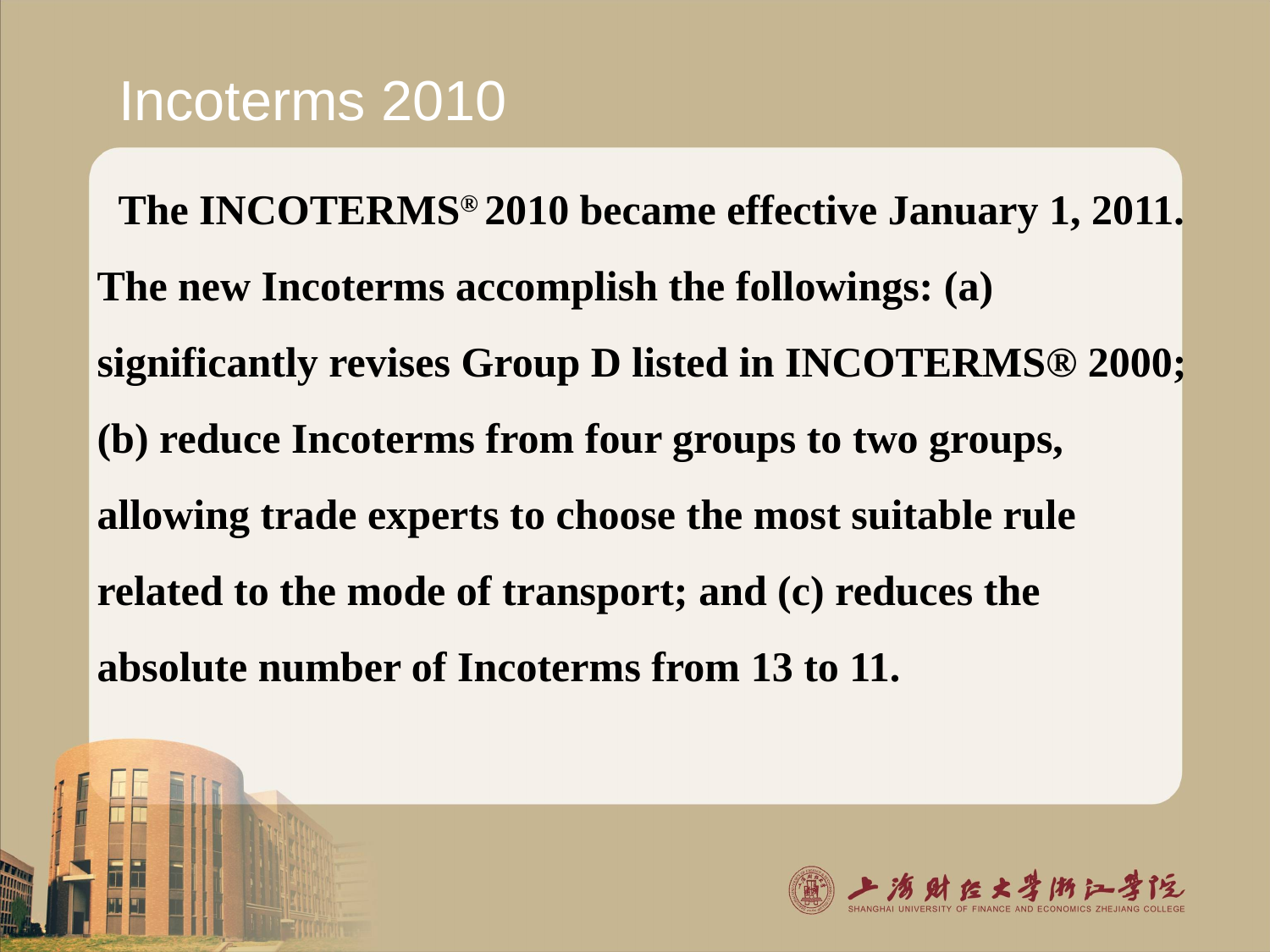

# Incoterms 2010
  The INCOTERMS® 2010 became effective January 1, 2011. The new Incoterms accomplish the followings: (a) significantly revises Group D listed in INCOTERMS® 2000; (b) reduce Incoterms from four groups to two groups, allowing trade experts to choose the most suitable rule related to the mode of transport; and (c) reduces the absolute number of Incoterms from 13 to 11.